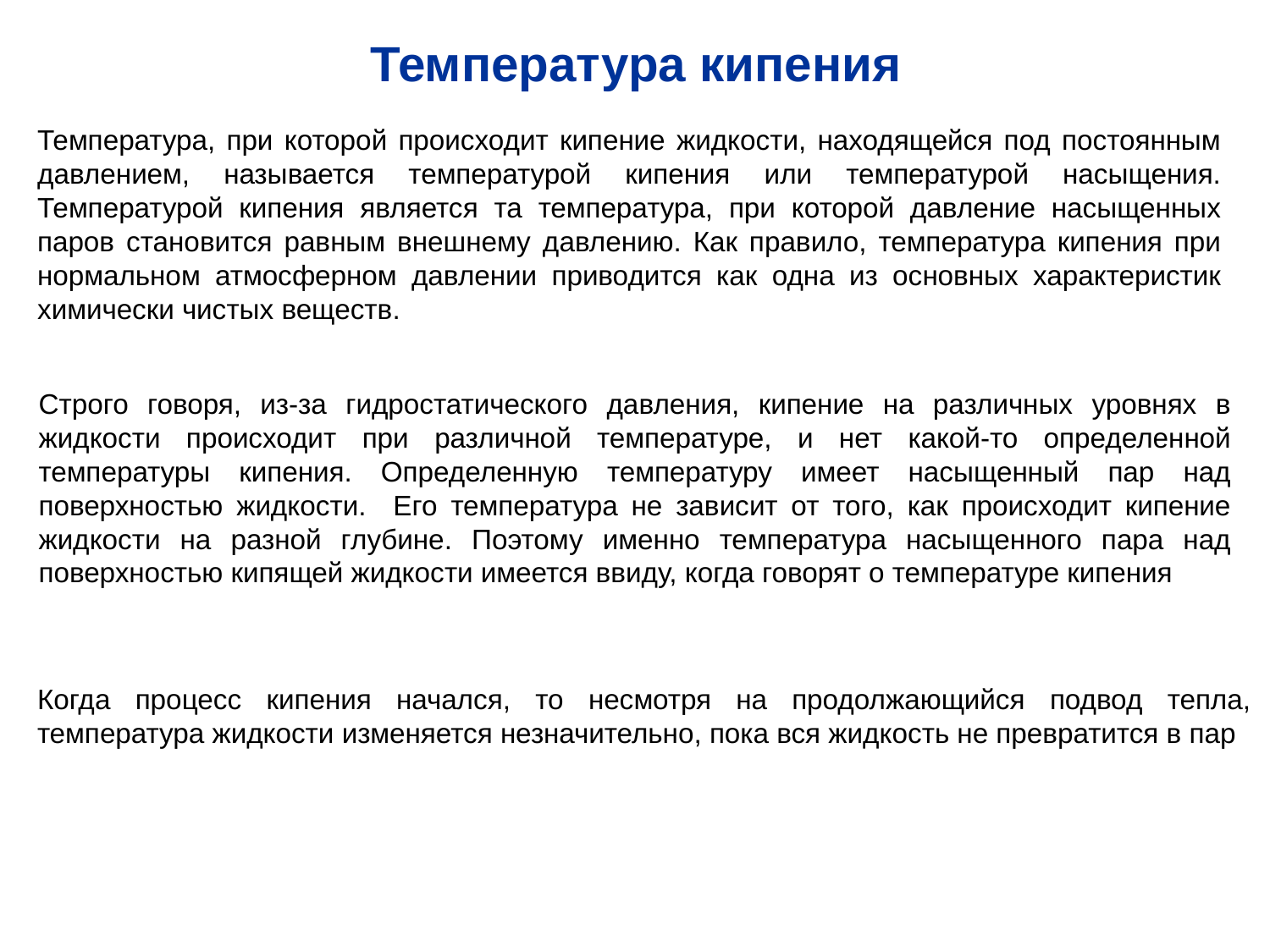

Температура кипения
Температура, при которой происходит кипение жидкости, находящейся под постоянным давлением, называется температурой кипения или температурой насыщения. Температурой кипения является та температура, при которой давление насыщенных паров становится равным внешнему давлению. Как правило, температура кипения при нормальном атмосферном давлении приводится как одна из основных характеристик химически чистых веществ.
Строго говоря, из-за гидростатического давления, кипение на различных уровнях в жидкости происходит при различной температуре, и нет какой-то определенной температуры кипения. Определенную температуру имеет насыщенный пар над поверхностью жидкости.  Его температура не зависит от того, как происходит кипение жидкости на разной глубине. Поэтому именно температура насыщенного пара над поверхностью кипящей жидкости имеется ввиду, когда говорят о температуре кипения
Когда процесс кипения начался, то несмотря на продолжающийся подвод тепла, температура жидкости изменяется незначительно, пока вся жидкость не превратится в пар